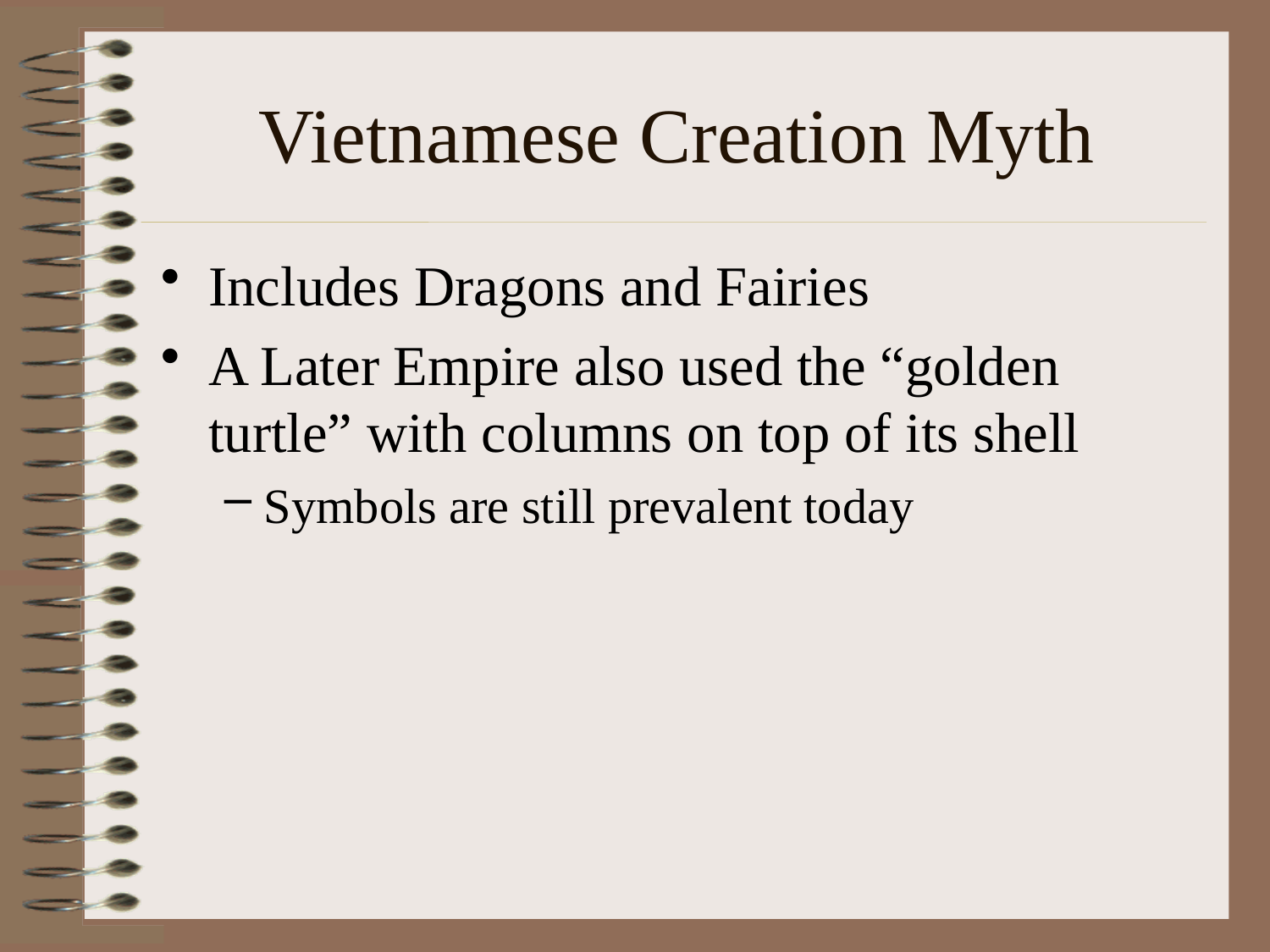

# Vietnamese Creation Myth
Includes Dragons and Fairies
A Later Empire also used the “golden turtle” with columns on top of its shell
Symbols are still prevalent today